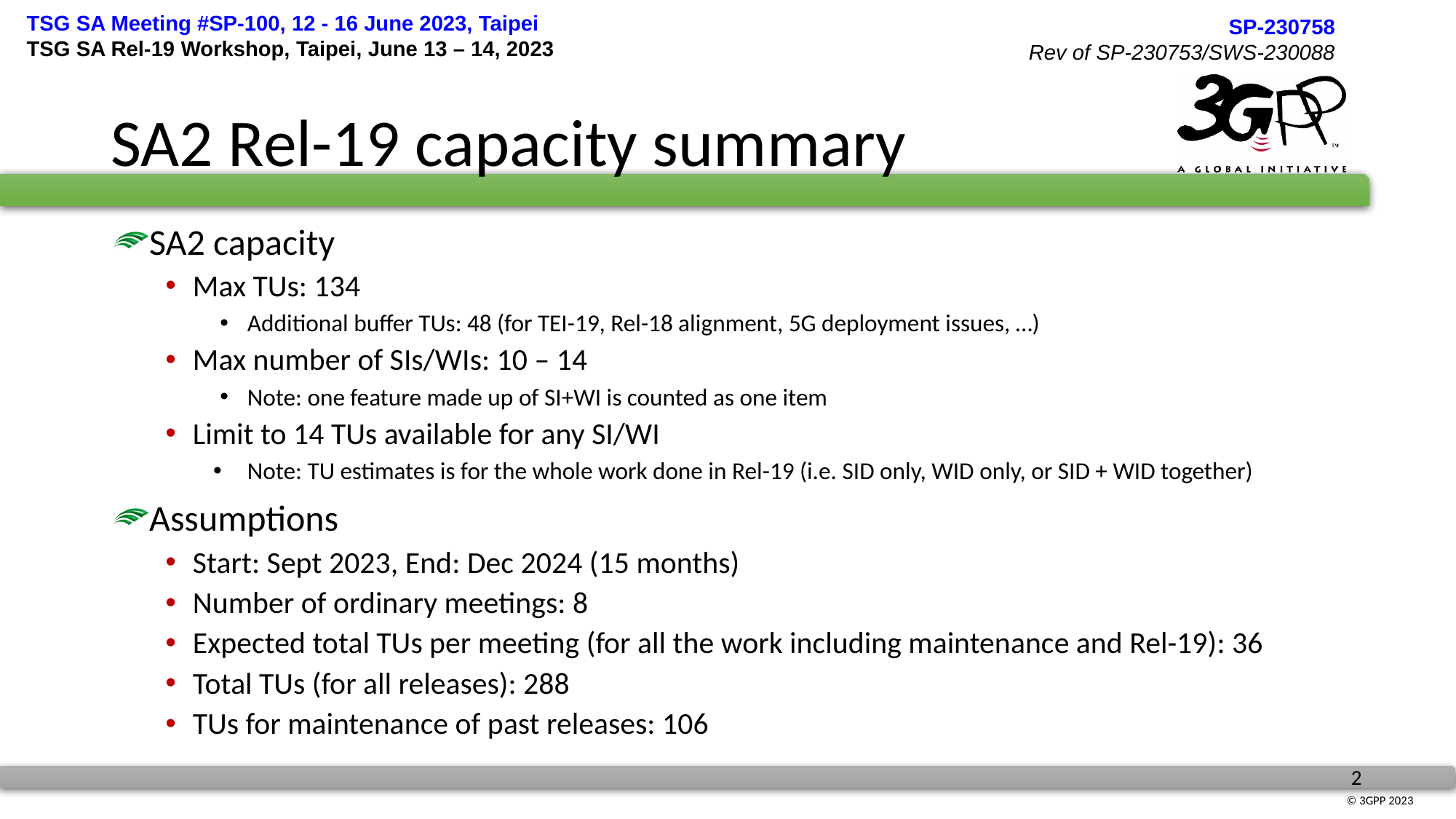

# SA2 Rel-19 capacity summary
SA2 capacity
Max TUs: 134
Additional buffer TUs: 48 (for TEI-19, Rel-18 alignment, 5G deployment issues, …)
Max number of SIs/WIs: 10 – 14
Note: one feature made up of SI+WI is counted as one item
Limit to 14 TUs available for any SI/WI
Note: TU estimates is for the whole work done in Rel-19 (i.e. SID only, WID only, or SID + WID together)
Assumptions
Start: Sept 2023, End: Dec 2024 (15 months)
Number of ordinary meetings: 8
Expected total TUs per meeting (for all the work including maintenance and Rel-19): 36
Total TUs (for all releases): 288
TUs for maintenance of past releases: 106